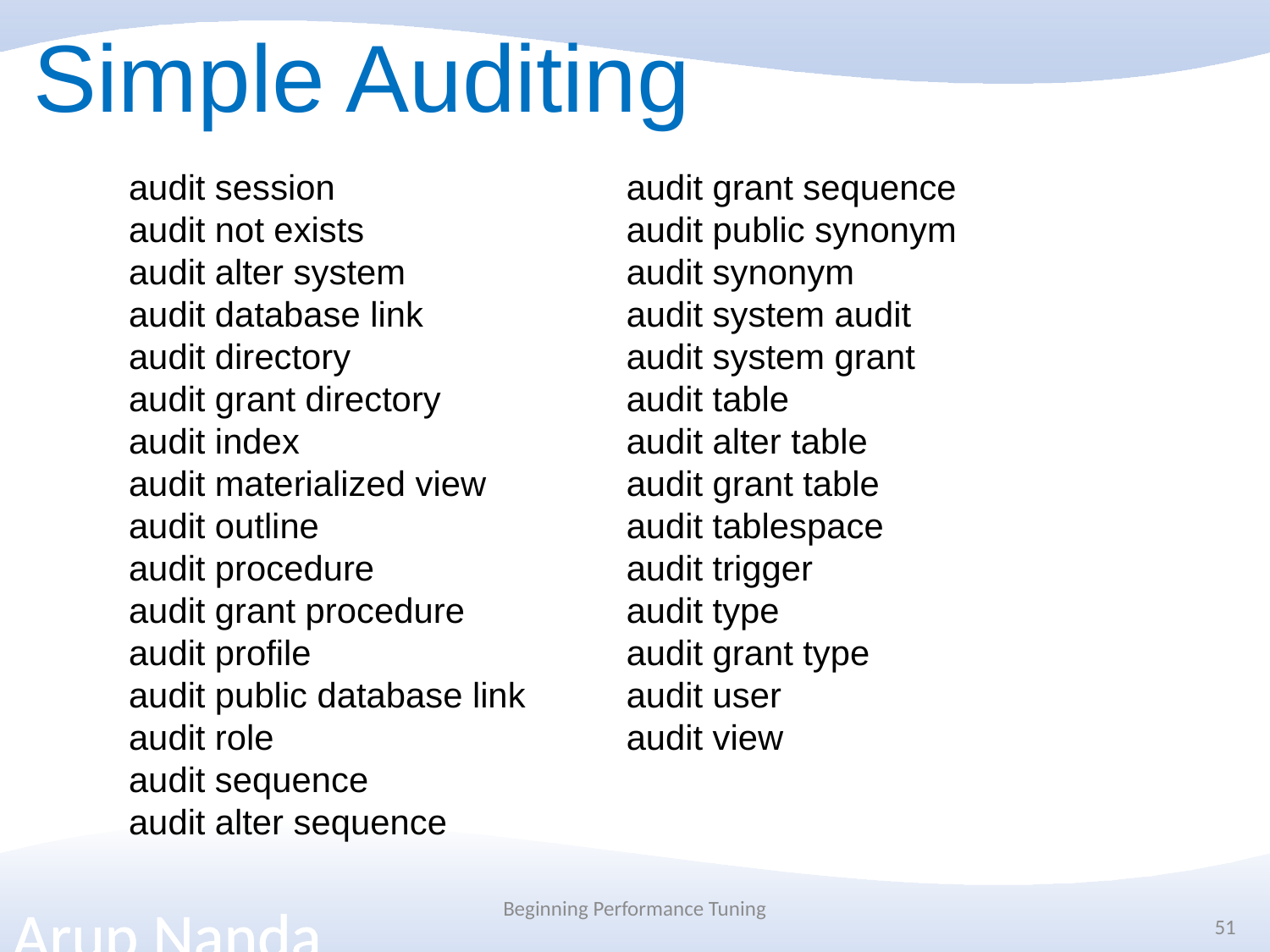

# Simple Auditing
audit session
audit not exists
audit alter system
audit database link
audit directory
audit grant directory
audit index
audit materialized view
audit outline
audit procedure
audit grant procedure
audit profile
audit public database link
audit role
audit sequence
audit alter sequence
audit grant sequence
audit public synonym
audit synonym
audit system audit
audit system grant
audit table
audit alter table
audit grant table
audit tablespace
audit trigger
audit type
audit grant type
audit user
audit view
Beginning Performance Tuning
51